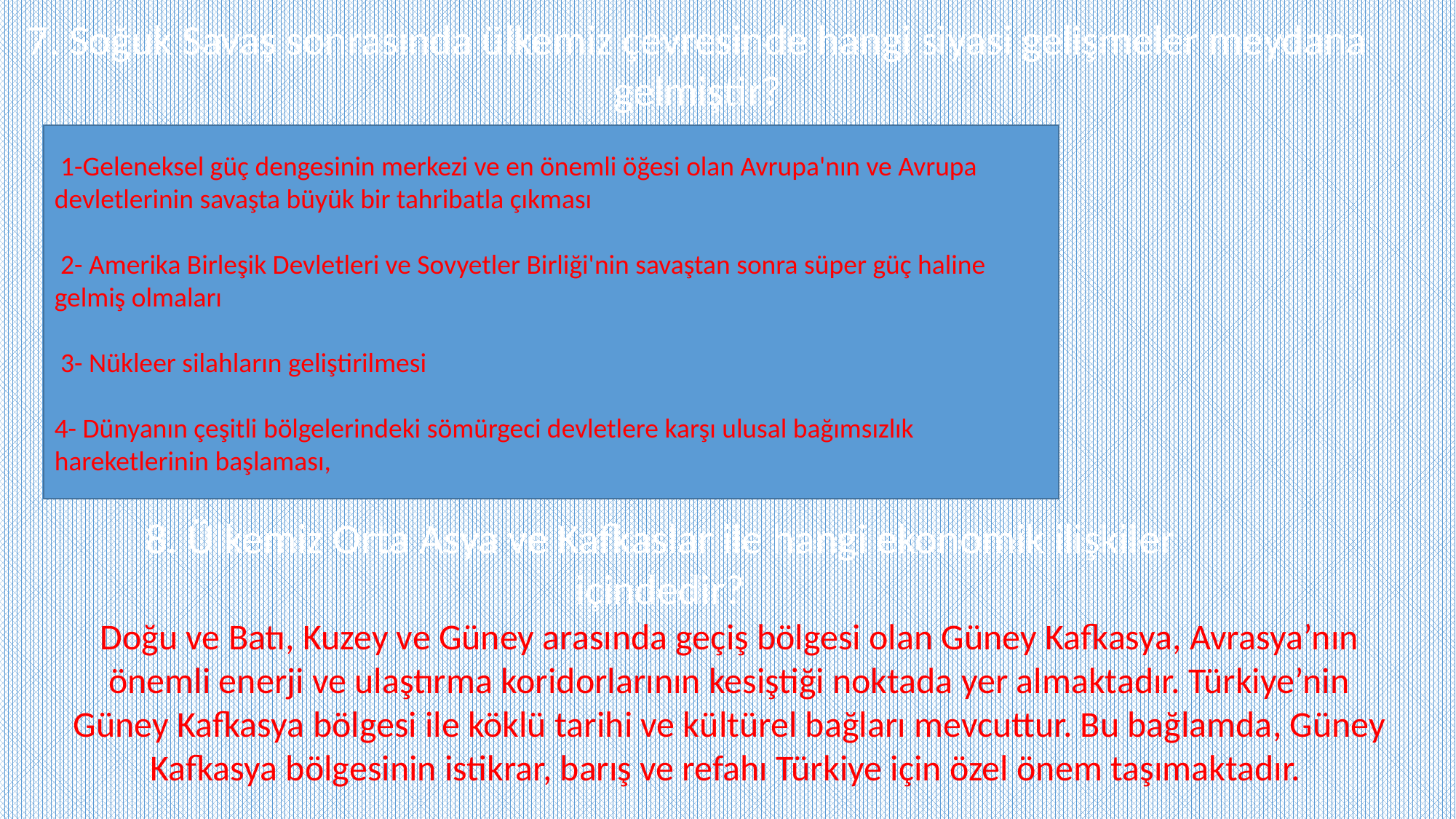

7. Soğuk Savaş sonrasında ülkemiz çevresinde hangi siyasi gelişmeler meydana gelmiştir?
 1-Geleneksel güç dengesinin merkezi ve en önemli öğesi olan Avrupa'nın ve Avrupa devletlerinin savaşta büyük bir tahribatla çıkması

 2- Amerika Birleşik Devletleri ve Sovyetler Birliği'nin savaştan sonra süper güç haline gelmiş olmaları

 3- Nükleer silahların geliştirilmesi

4- Dünyanın çeşitli bölgelerindeki sömürgeci devletlere karşı ulusal bağımsızlık hareketlerinin başlaması,
8. Ülkemiz Orta Asya ve Kafkaslar ile hangi ekonomik ilişkiler içindedir?
Doğu ve Batı, Kuzey ve Güney arasında geçiş bölgesi olan Güney Kafkasya, Avrasya’nın önemli enerji ve ulaştırma koridorlarının kesiştiği noktada yer almaktadır. Türkiye’nin Güney Kafkasya bölgesi ile köklü tarihi ve kültürel bağları mevcuttur. Bu bağlamda, Güney Kafkasya bölgesinin istikrar, barış ve refahı Türkiye için özel önem taşımaktadır.